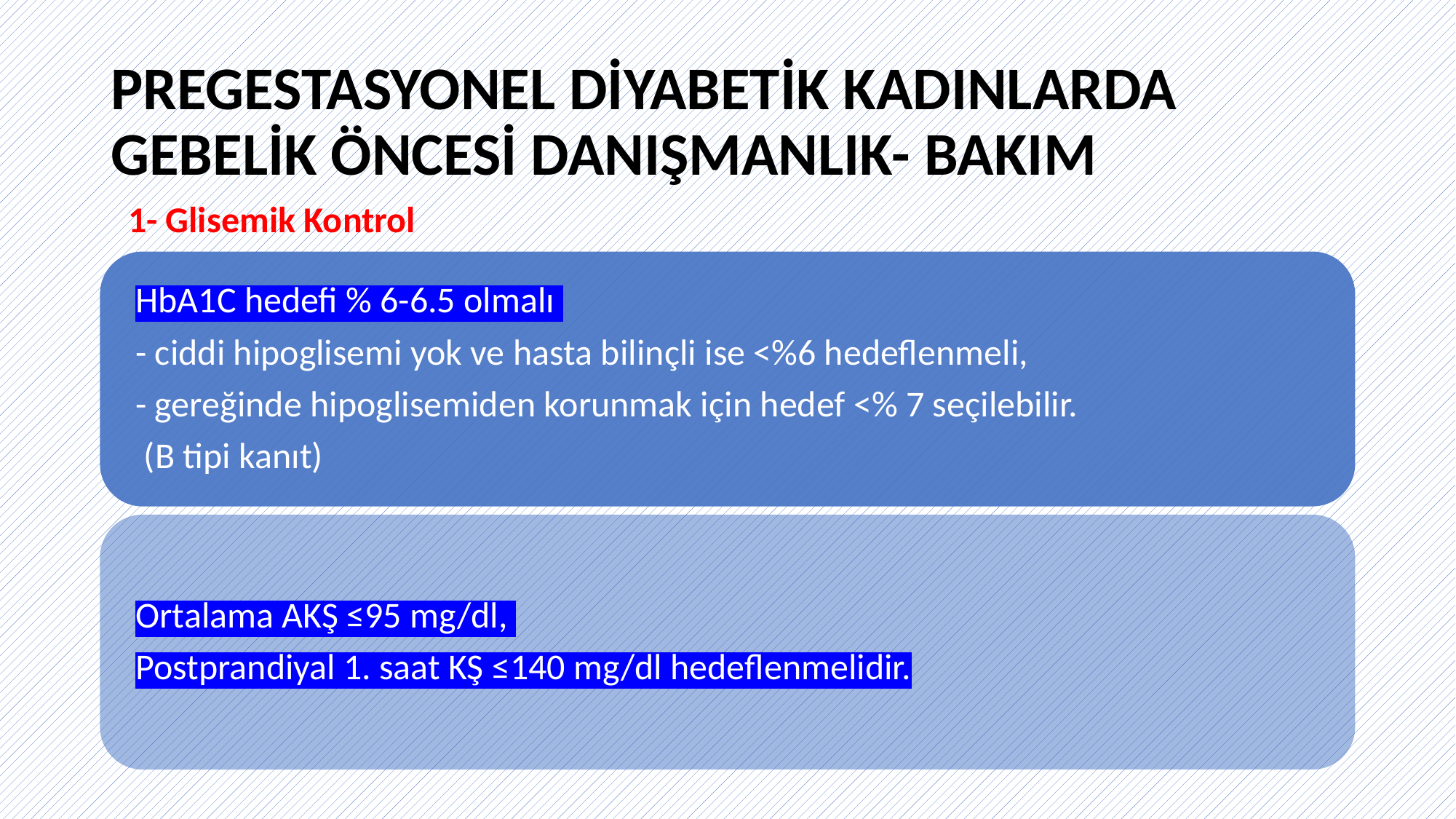

# PREGESTASYONEL DİYABETİK KADINLARDA GEBELİK ÖNCESİ DANIŞMANLIK- BAKIM
1- Glisemik Kontrol
HbA1C hedefi % 6-6.5 olmalı
- ciddi hipoglisemi yok ve hasta bilinçli ise <%6 hedeflenmeli,
- gereğinde hipoglisemiden korunmak için hedef <% 7 seçilebilir.
 (B tipi kanıt)
Ortalama AKŞ ≤95 mg/dl,
Postprandiyal 1. saat KŞ ≤140 mg/dl hedeflenmelidir.